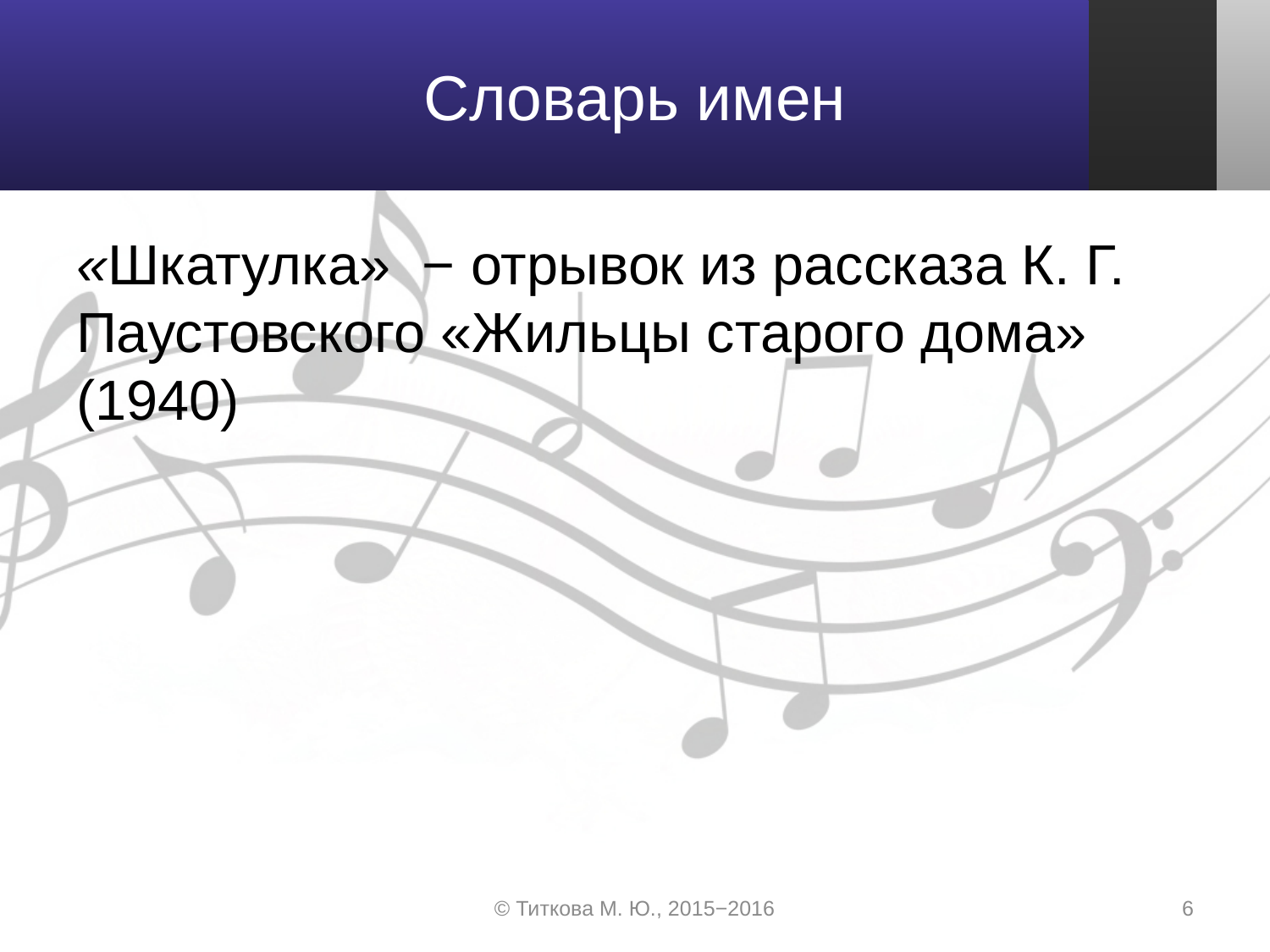

# Словарь имен
«Шкатулка»  − отрывок из рассказа К. Г. Паустовского «Жильцы старого дома» (1940)

© Титкова М. Ю., 2015−2016
6